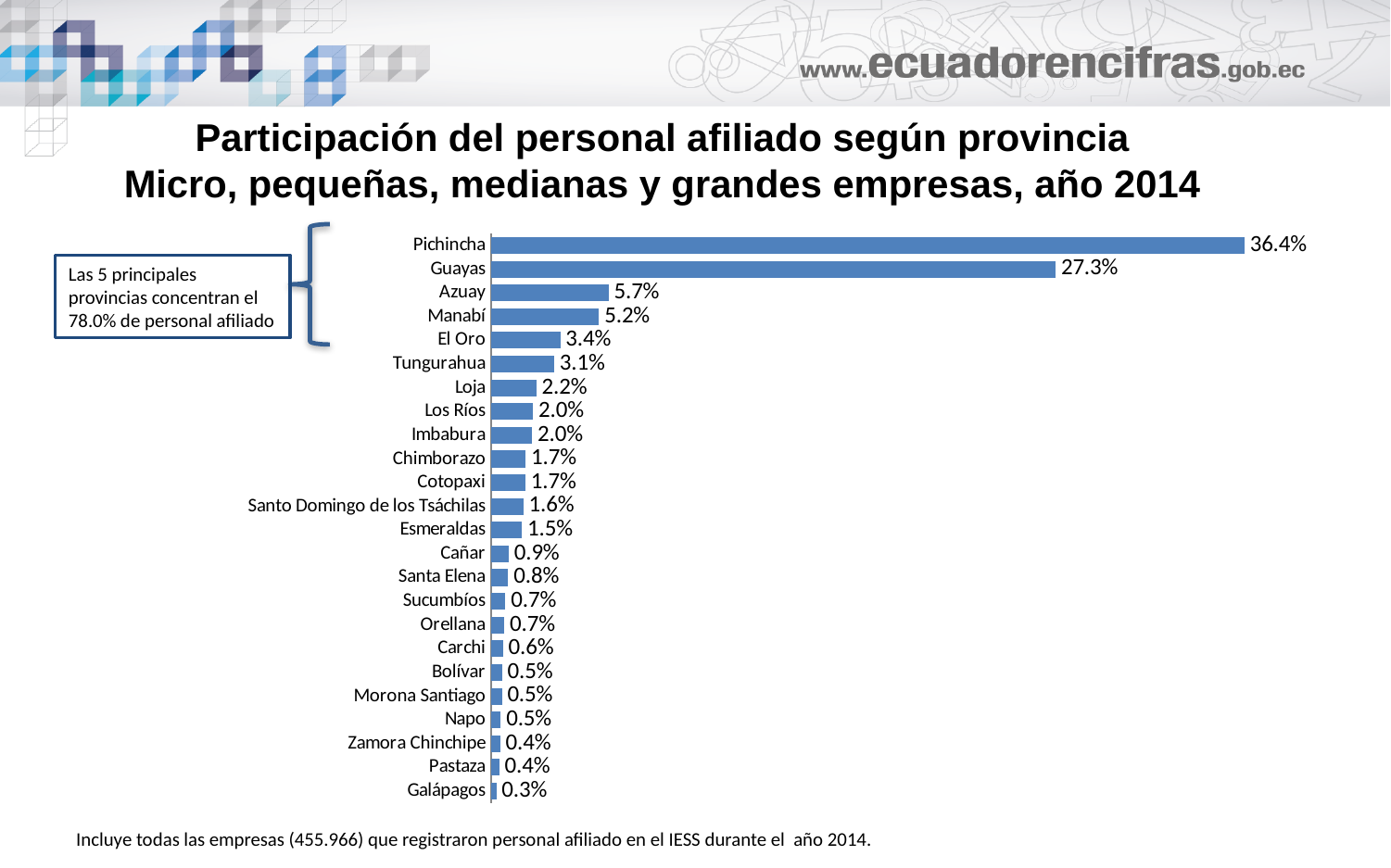

# Participación del personal afiliado según provincia Micro, pequeñas, medianas y grandes empresas, año 2014

### Chart

| Category |  |
|---|---|
| Galápagos | 0.0026053138051923674 |
| Pastaza | 0.004034147626995402 |
| Zamora Chinchipe | 0.00445803818848267 |
| Napo | 0.0047458493383696655 |
| Morona Santiago | 0.005292722466678813 |
| Bolívar | 0.005365553701056435 |
| Carchi | 0.0058677058959757935 |
| Orellana | 0.006554811093985704 |
| Sucumbíos | 0.007034922257448689 |
| Santa Elena | 0.008353550921969809 |
| Cañar | 0.008626668050885865 |
| Esmeraldas | 0.015028789100869373 |
| Santo Domingo de los Tsáchilas | 0.015657118214995637 |
| Cotopaxi | 0.016666853003888746 |
| Chimborazo | 0.01679973806310413 |
| Imbabura | 0.020002076329049875 |
| Los Ríos | 0.020309373028485293 |
| Loja | 0.021943284273404265 |
| Tungurahua | 0.03057346611191354 |
| El Oro | 0.033514825788006276 |
| Manabí | 0.052213606343982685 |
| Azuay | 0.05690323508037689 |
| Guayas | 0.2730746440293512 |
| Pichincha | 0.36437242954456023 |
Las 5 principales provincias concentran el 78.0% de personal afiliado
Incluye todas las empresas (455.966) que registraron personal afiliado en el IESS durante el  año 2014.